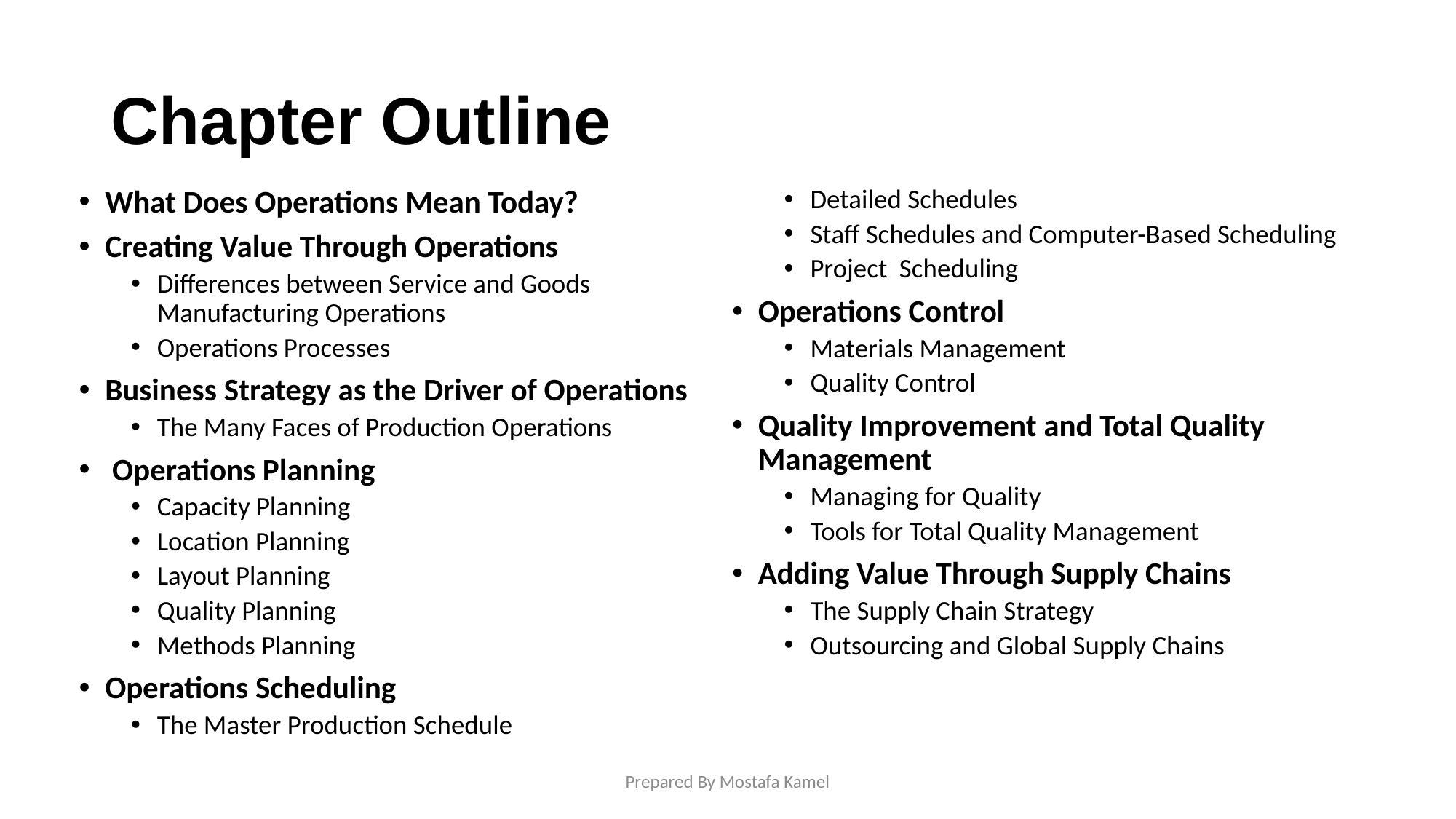

# Chapter Outline
What Does Operations Mean Today?
Creating Value Through Operations
Differences between Service and Goods Manufacturing Operations
Operations Processes
Business Strategy as the Driver of Operations
The Many Faces of Production Operations
 Operations Planning
Capacity Planning
Location Planning
Layout Planning
Quality Planning
Methods Planning
Operations Scheduling
The Master Production Schedule
Detailed Schedules
Staff Schedules and Computer-Based Scheduling
Project  Scheduling
Operations Control
Materials Management
Quality Control
Quality Improvement and Total Quality Management
Managing for Quality
Tools for Total Quality Management
Adding Value Through Supply Chains
The Supply Chain Strategy
Outsourcing and Global Supply Chains

Prepared By Mostafa Kamel